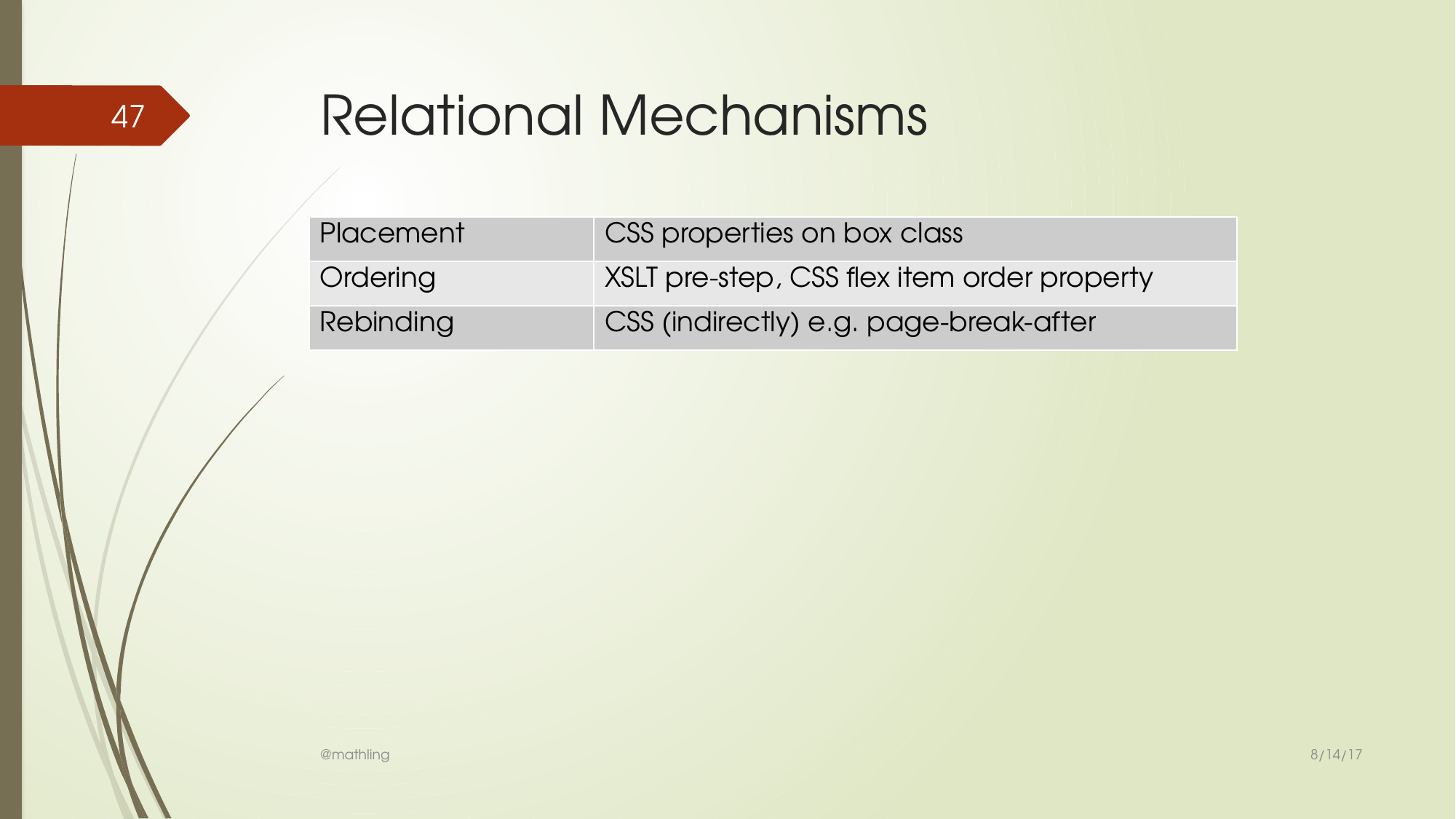

# Relational Mechanisms
47
| Placement | CSS properties on box class |
| --- | --- |
| Ordering | XSLT pre-step, CSS flex item order property |
| Rebinding | CSS (indirectly) e.g. page-break-after |
8/14/17
@mathling